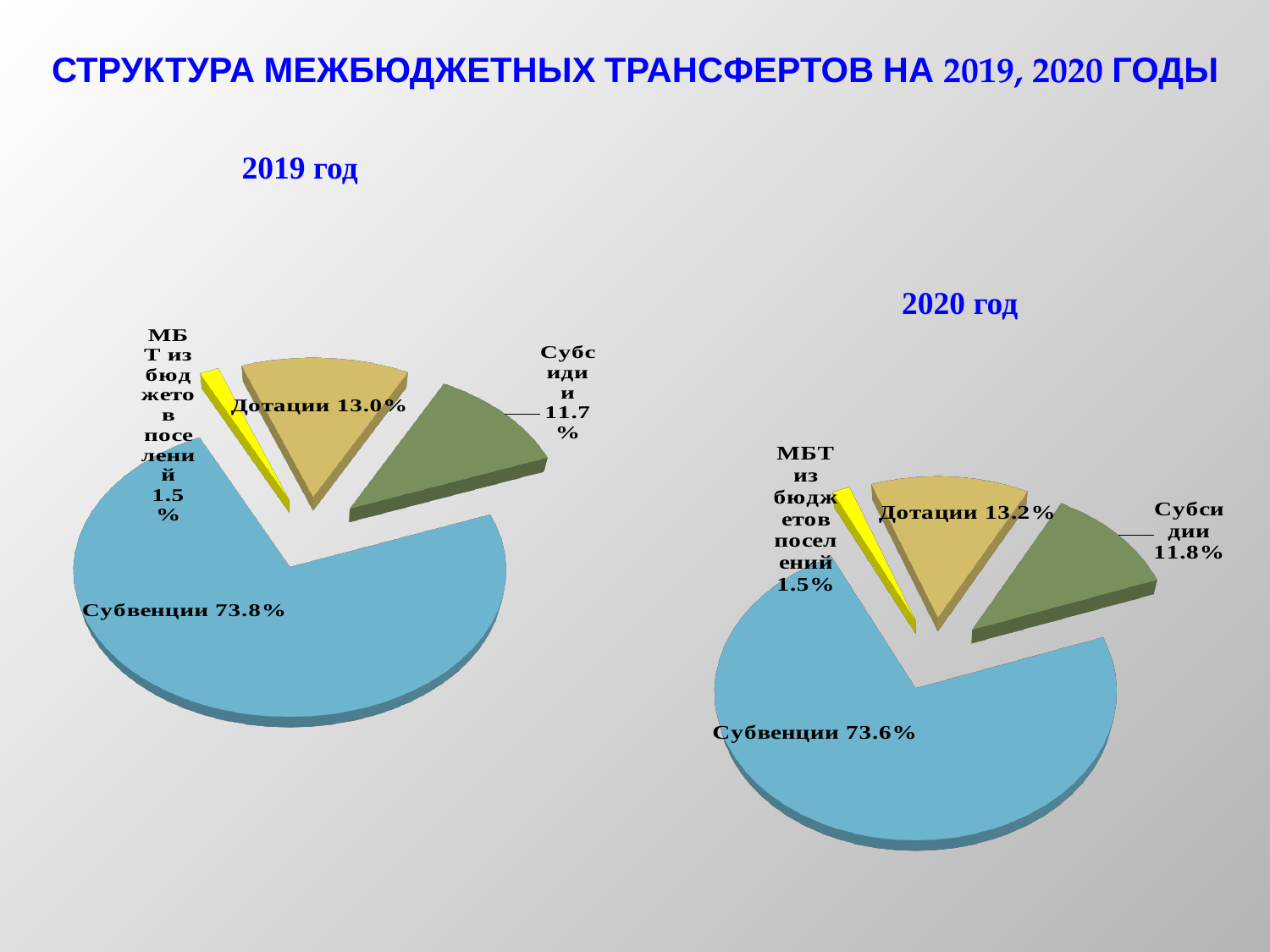

СТРУКТУРА МЕЖБЮДЖЕТНЫХ ТРАНСФЕРТОВ НА 2019, 2020 ГОДЫ
2019 год

[unsupported chart]

2020 год

[unsupported chart]